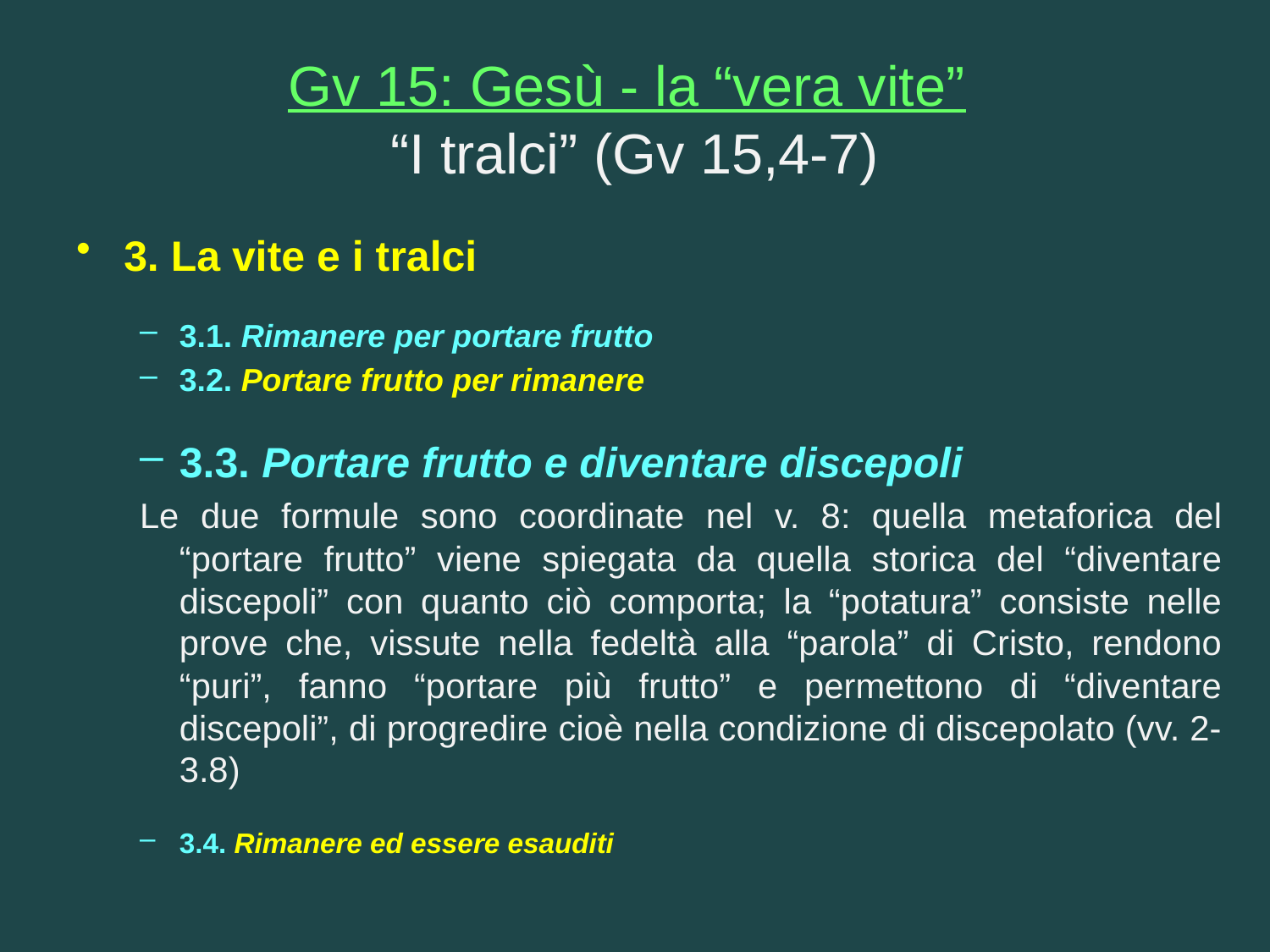

# Gv 15: Gesù - la “vera vite” “I tralci” (Gv 15,4-7)
3. La vite e i tralci

3.1. Rimanere per portare frutto
3.2. Portare frutto per rimanere

3.3. Portare frutto e diventare discepoli
Le due formule sono coordinate nel v. 8: quella metaforica del “portare frutto” viene spiegata da quella storica del “diventare discepoli” con quanto ciò comporta; la “potatura” consiste nelle prove che, vissute nella fedeltà alla “parola” di Cristo, rendono “puri”, fanno “portare più frutto” e permettono di “diventare discepoli”, di progredire cioè nella condizione di discepolato (vv. 2-3.8)

3.4. Rimanere ed essere esauditi